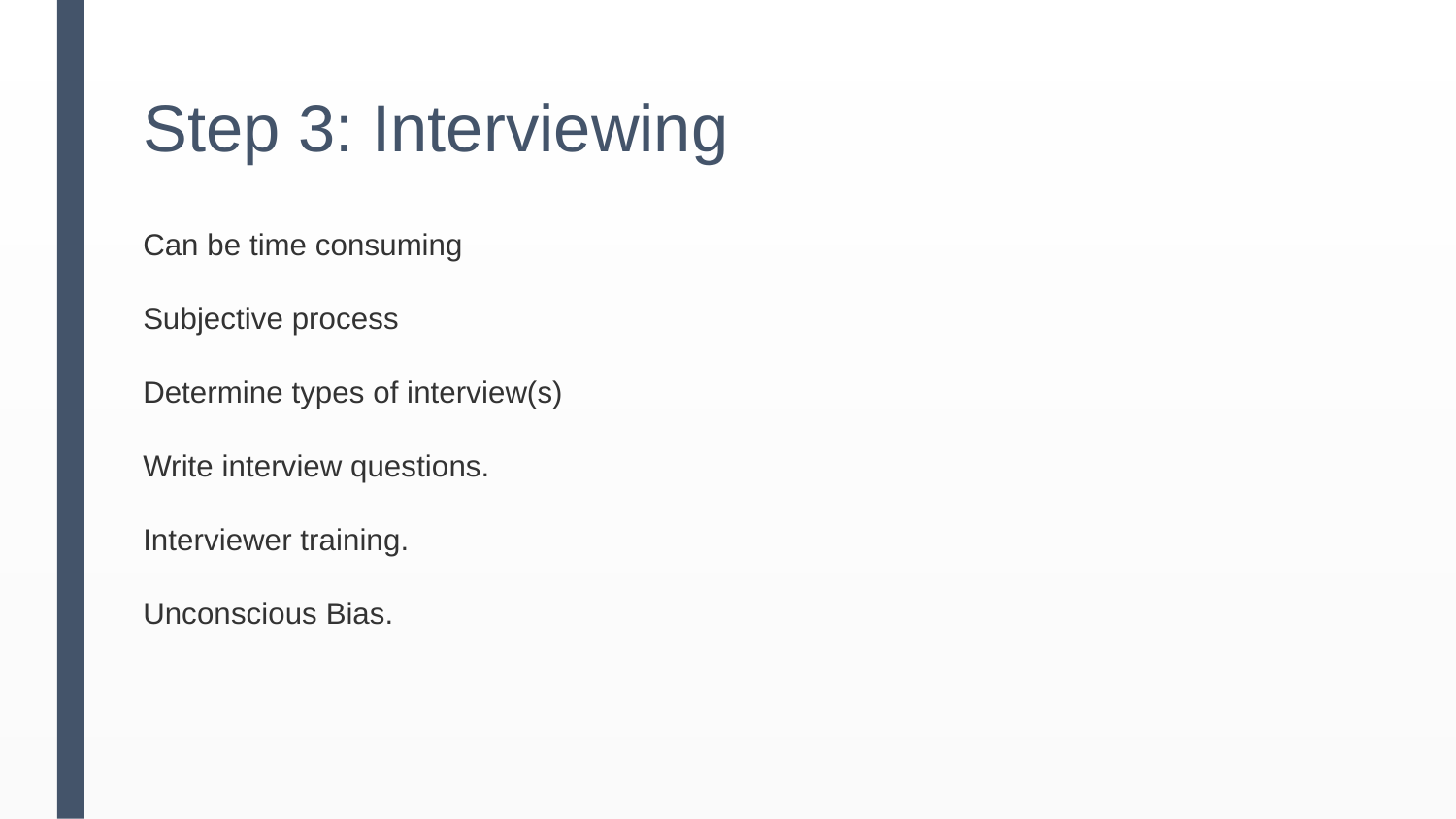

# Step 3: Interviewing
Can be time consuming
Subjective process
Determine types of interview(s)
Write interview questions.
Interviewer training.
Unconscious Bias.